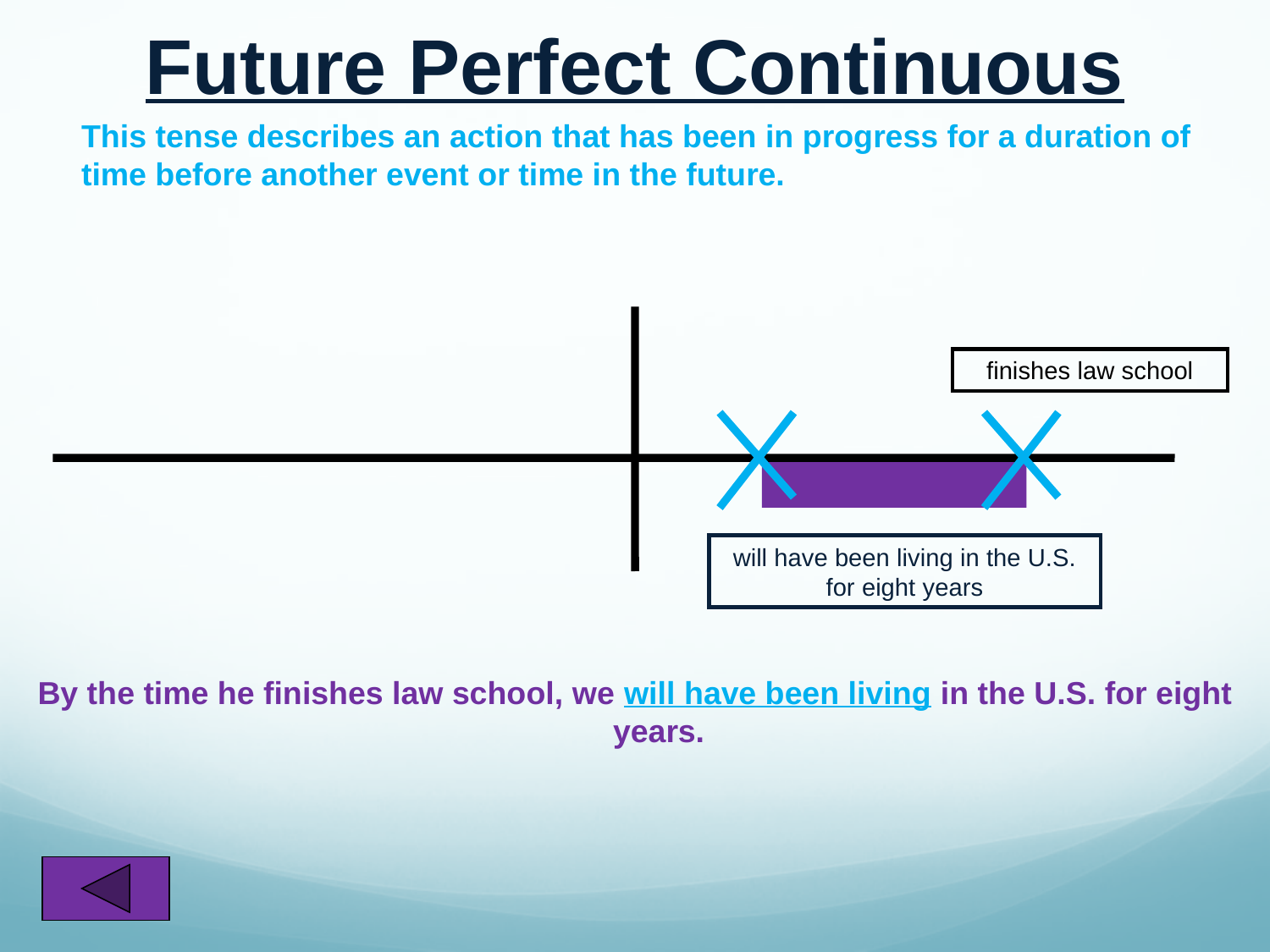

Future Perfect Continuous
    	This tense describes an action that has been in progress for a duration of time before another event or time in the future.

finishes law school

will have been living in the U.S. for eight years
By the time he finishes law school, we will have been living in the U.S. for eight years.